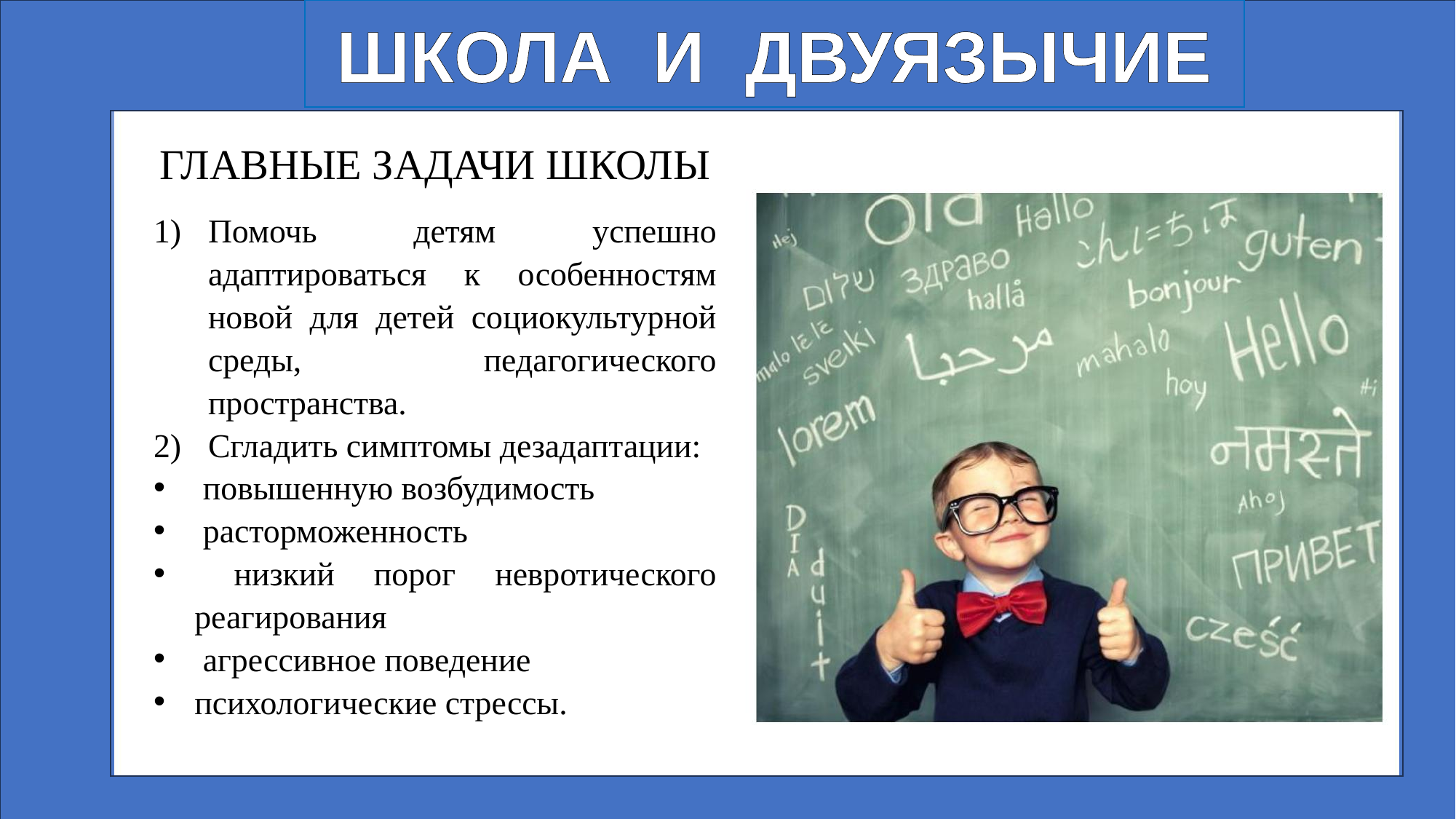

ШКОЛА  И  ДВУЯЗЫЧИЕ

ГЛАВНЫЕ ЗАДАЧИ ШКОЛЫ

Помочь детям успешно адаптироваться к особенностям новой для детей социокультурной среды, педагогического пространства.
Сгладить симптомы дезадаптации:
 повышенную возбудимость
 расторможенность
 низкий порог невротического реагирования
 агрессивное поведение
психологические стрессы.